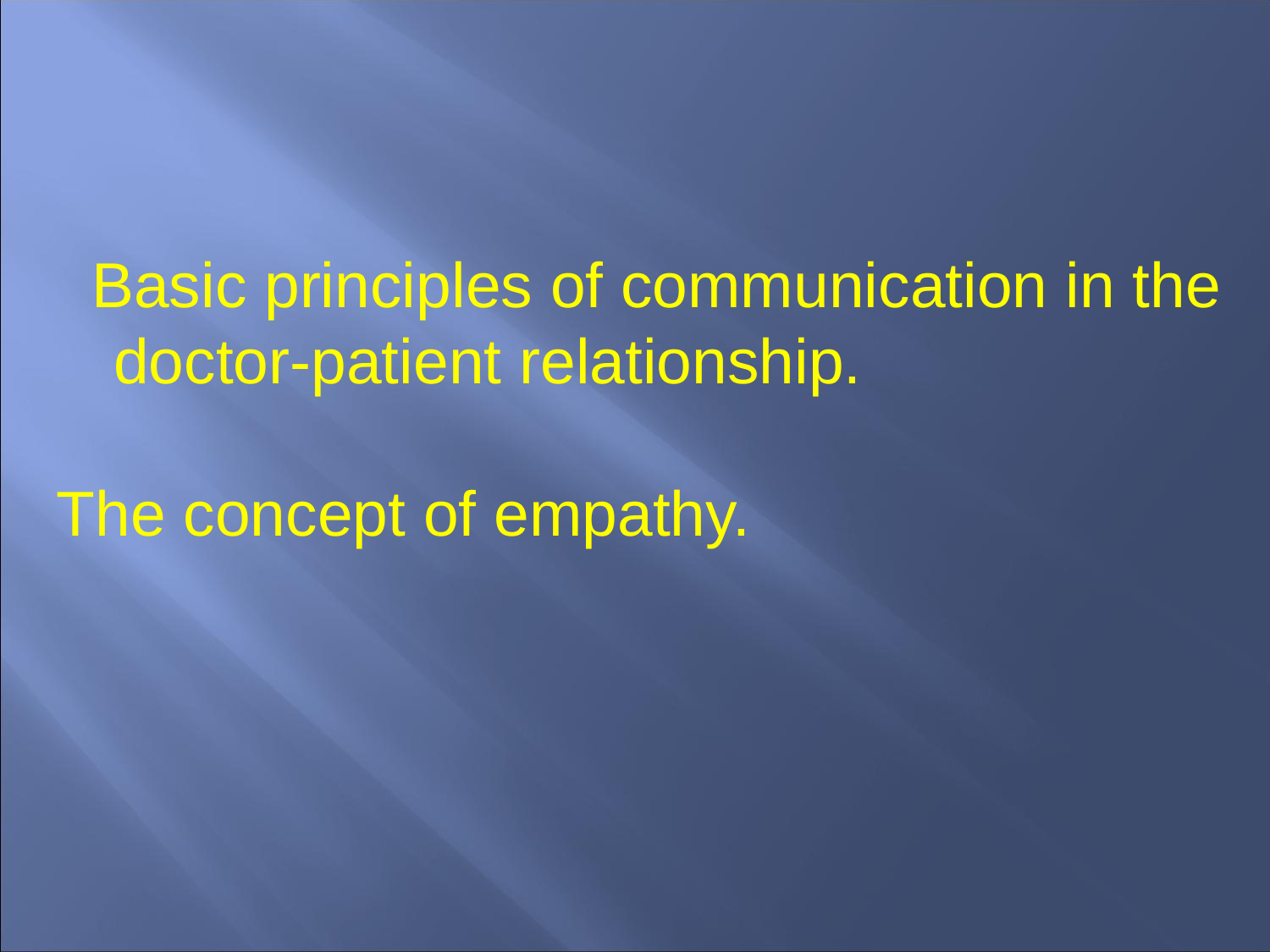

Basic principles of communication in the doctor-patient relationship.

The concept of empathy.